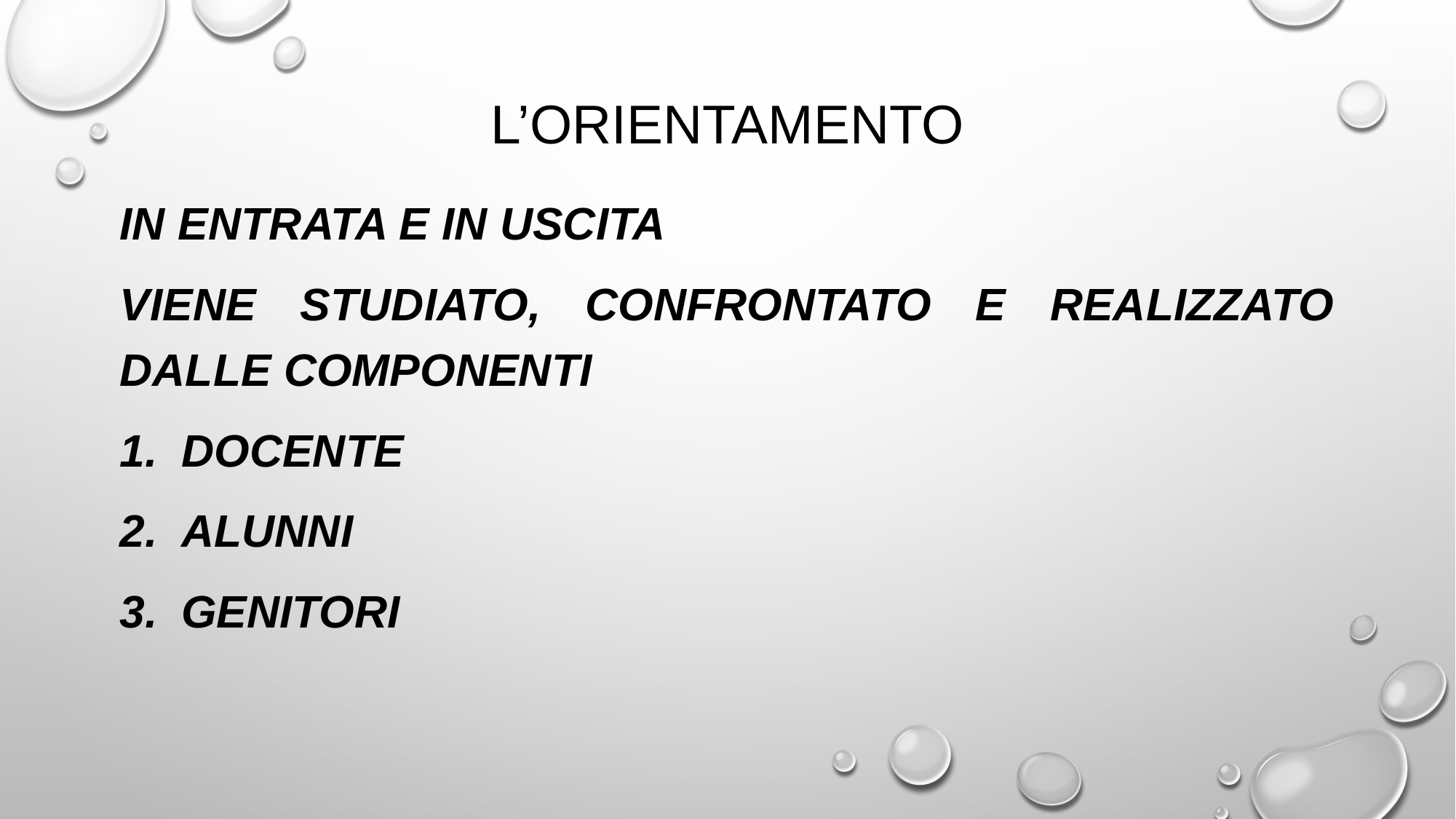

# L’orientamento
In entrata e in uscita
Viene studiato, confrontato e realizzato dalle componenti
Docente
Alunni
genitori